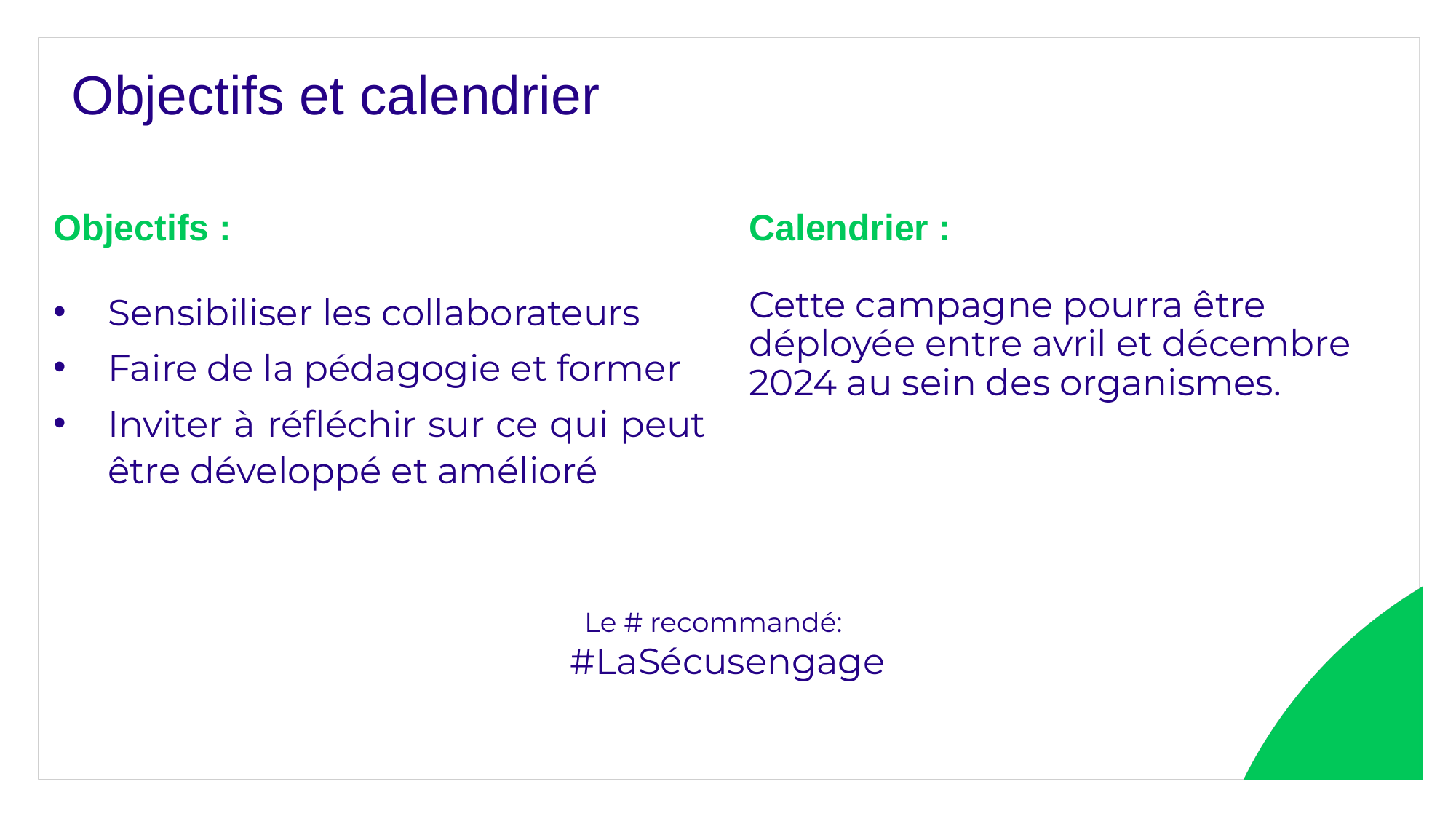

#
Objectifs et calendrier
Calendrier :

Objectifs :
Sensibiliser les collaborateurs
Faire de la pédagogie et former
Inviter à réfléchir sur ce qui peut être développé et amélioré

Cette campagne pourra être déployée entre avril et décembre 2024 au sein des organismes.
Le # recommandé:
#LaSécusengage